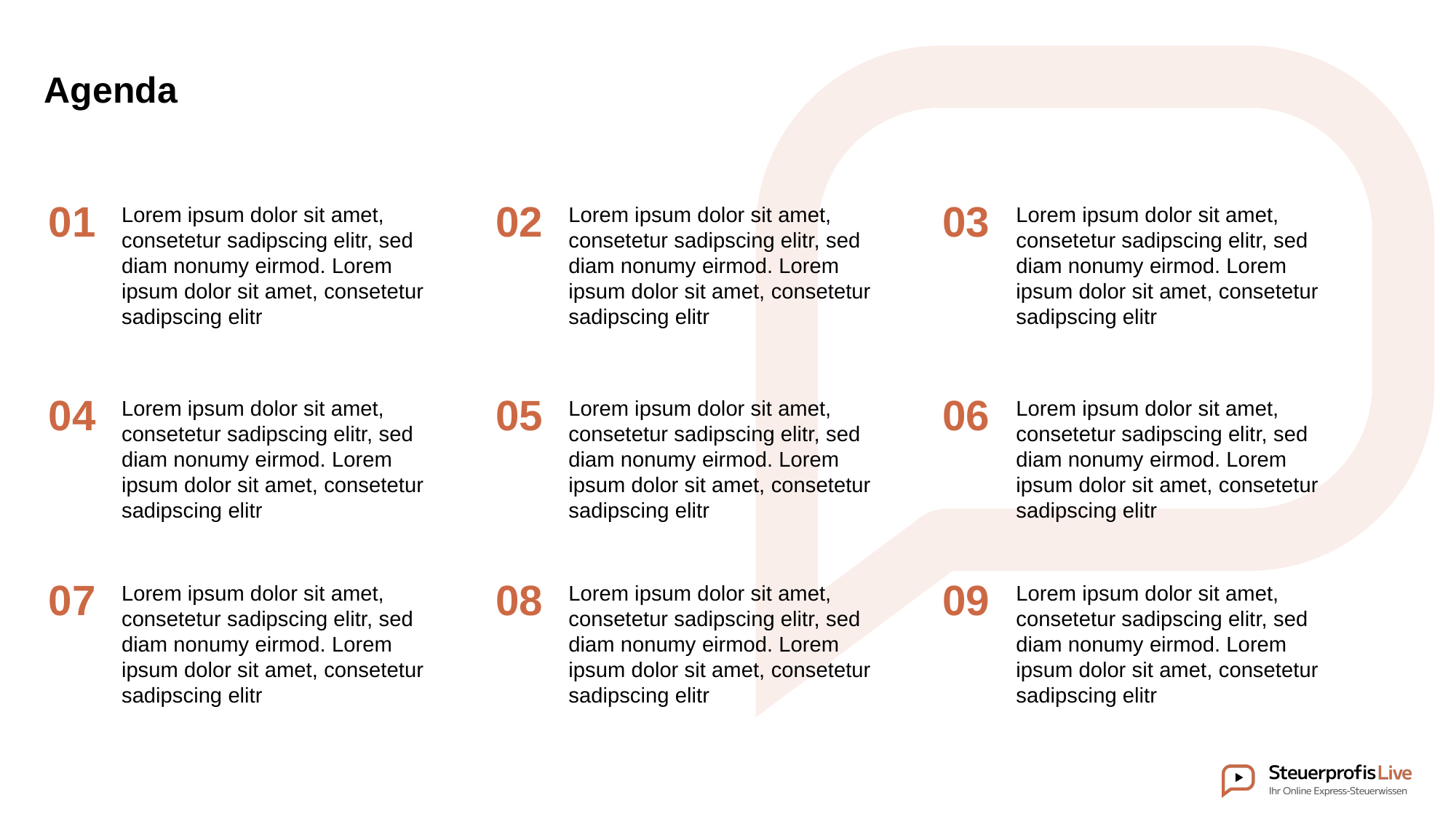

01
02
03
Lorem ipsum dolor sit amet, consetetur sadipscing elitr, sed diam nonumy eirmod. Lorem ipsum dolor sit amet, consetetur sadipscing elitr
Lorem ipsum dolor sit amet, consetetur sadipscing elitr, sed diam nonumy eirmod. Lorem ipsum dolor sit amet, consetetur sadipscing elitr

Lorem ipsum dolor sit amet, consetetur sadipscing elitr, sed diam nonumy eirmod. Lorem ipsum dolor sit amet, consetetur sadipscing elitr

04
05
06
Lorem ipsum dolor sit amet, consetetur sadipscing elitr, sed diam nonumy eirmod. Lorem ipsum dolor sit amet, consetetur sadipscing elitr

Lorem ipsum dolor sit amet, consetetur sadipscing elitr, sed diam nonumy eirmod. Lorem ipsum dolor sit amet, consetetur sadipscing elitr

Lorem ipsum dolor sit amet, consetetur sadipscing elitr, sed diam nonumy eirmod. Lorem ipsum dolor sit amet, consetetur sadipscing elitr

07
08
09
Lorem ipsum dolor sit amet, consetetur sadipscing elitr, sed diam nonumy eirmod. Lorem ipsum dolor sit amet, consetetur sadipscing elitr

Lorem ipsum dolor sit amet, consetetur sadipscing elitr, sed diam nonumy eirmod. Lorem ipsum dolor sit amet, consetetur sadipscing elitr

Lorem ipsum dolor sit amet, consetetur sadipscing elitr, sed diam nonumy eirmod. Lorem ipsum dolor sit amet, consetetur sadipscing elitr
Fußzeile
7